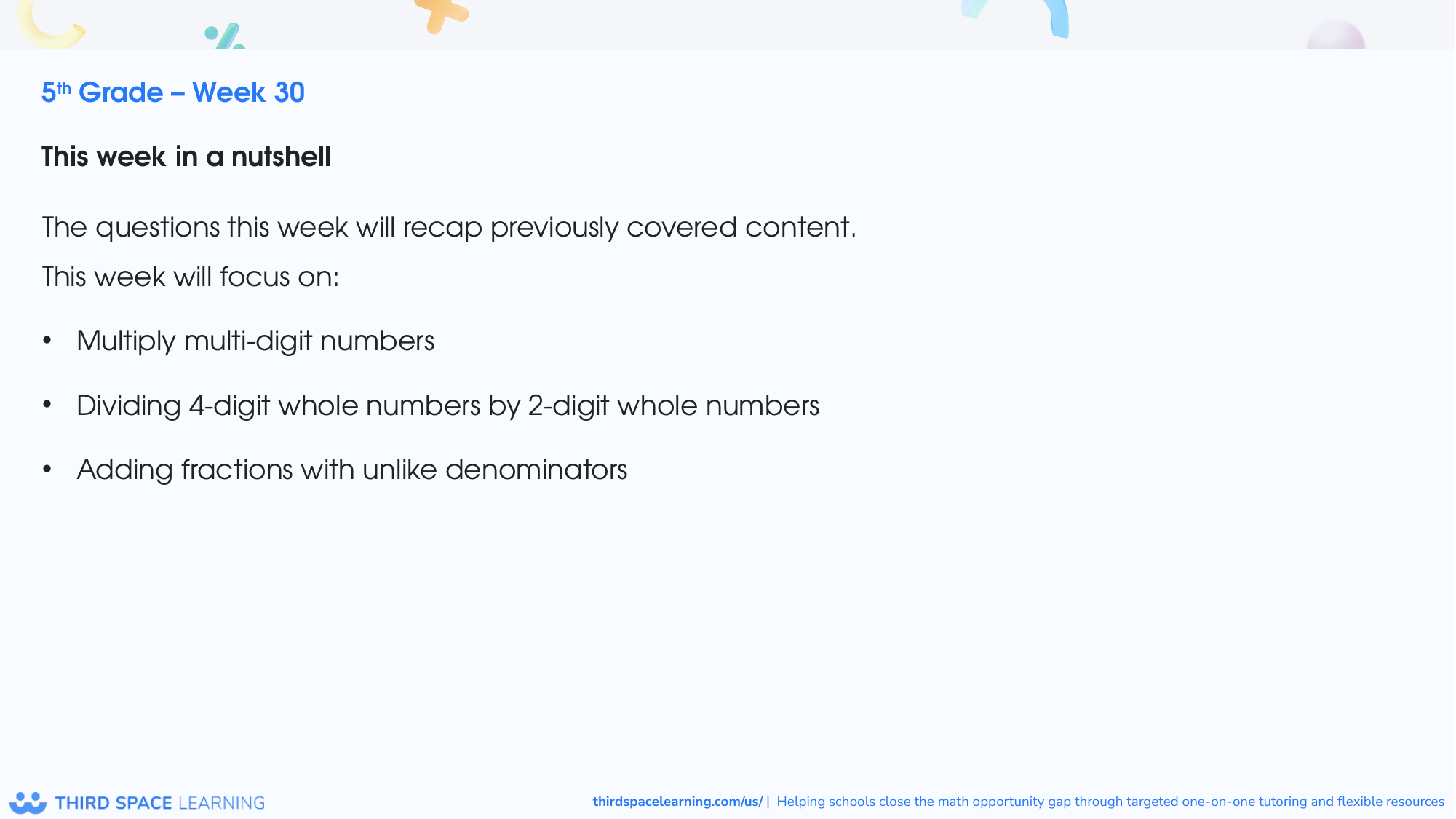

5th Grade – Week 30
This week in a nutshell
The questions this week will recap previously covered content. 
This week will focus on:
Multiply multi-digit numbers
Dividing 4-digit whole numbers by 2-digit whole numbers
Adding fractions with unlike denominators